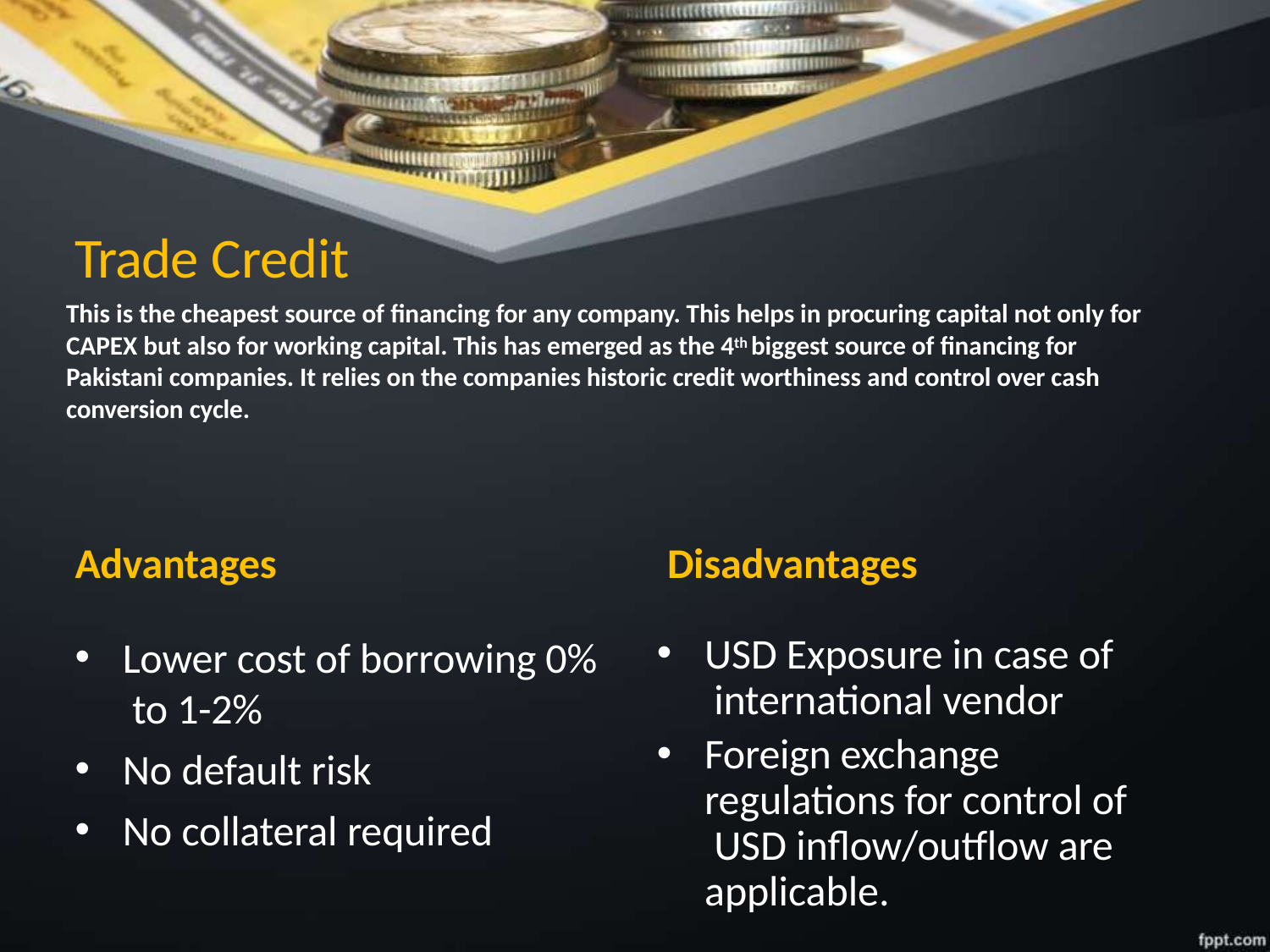

# Trade Credit
This is the cheapest source of financing for any company. This helps in procuring capital not only for  CAPEX but also for working capital. This has emerged as the 4th biggest source of financing for  Pakistani companies. It relies on the companies historic credit worthiness and control over cash  conversion cycle.

Advantages	Disadvantages
USD Exposure in case of  international vendor
Foreign exchange  regulations for control of  USD inflow/outflow are  applicable.
Lower cost of borrowing 0%  to 1-2%
No default risk
No collateral required